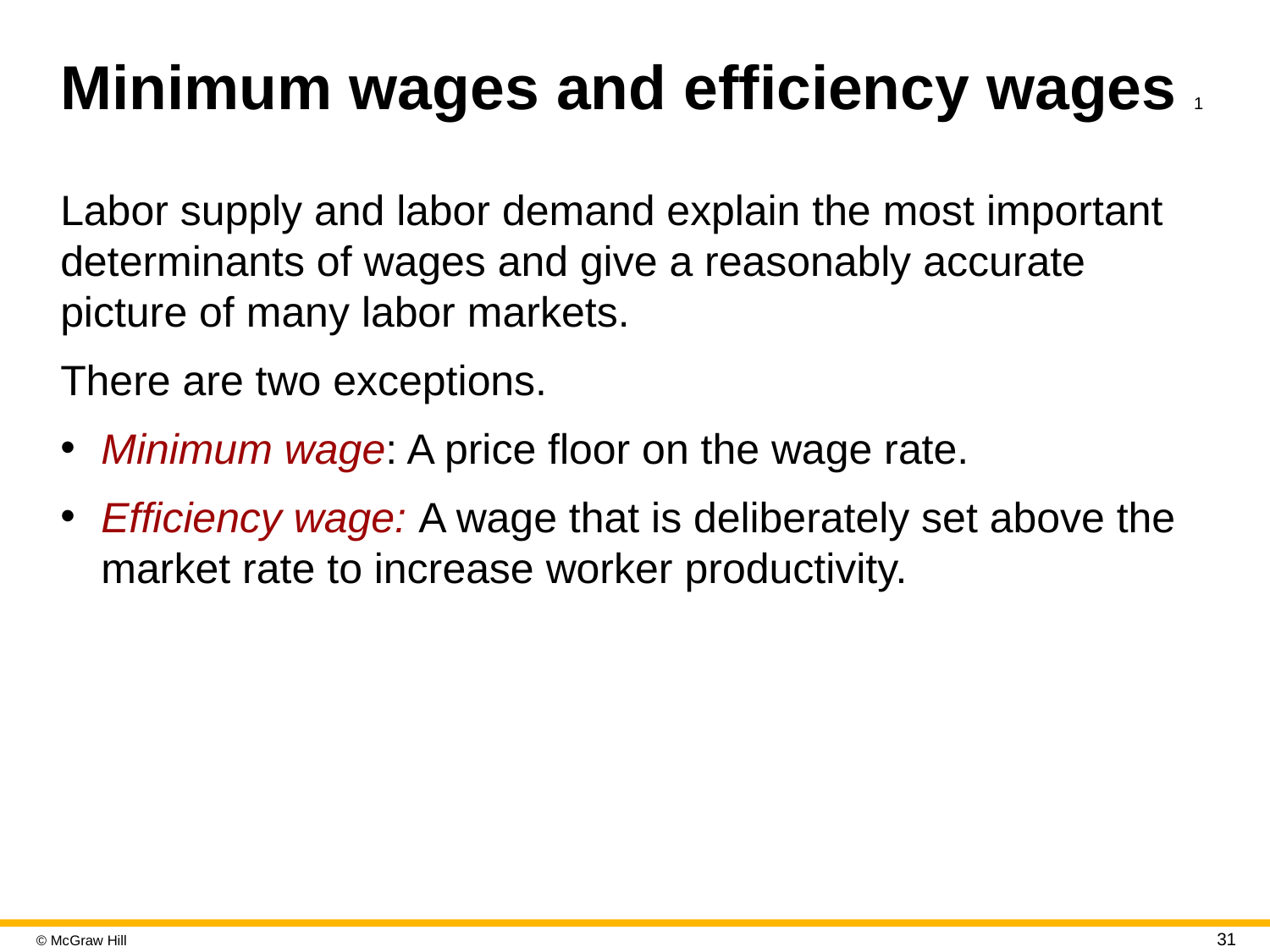

# Minimum wages and efficiency wages 1
Labor supply and labor demand explain the most important determinants of wages and give a reasonably accurate picture of many labor markets.
There are two exceptions.
Minimum wage: A price floor on the wage rate.
Efficiency wage: A wage that is deliberately set above the market rate to increase worker productivity.